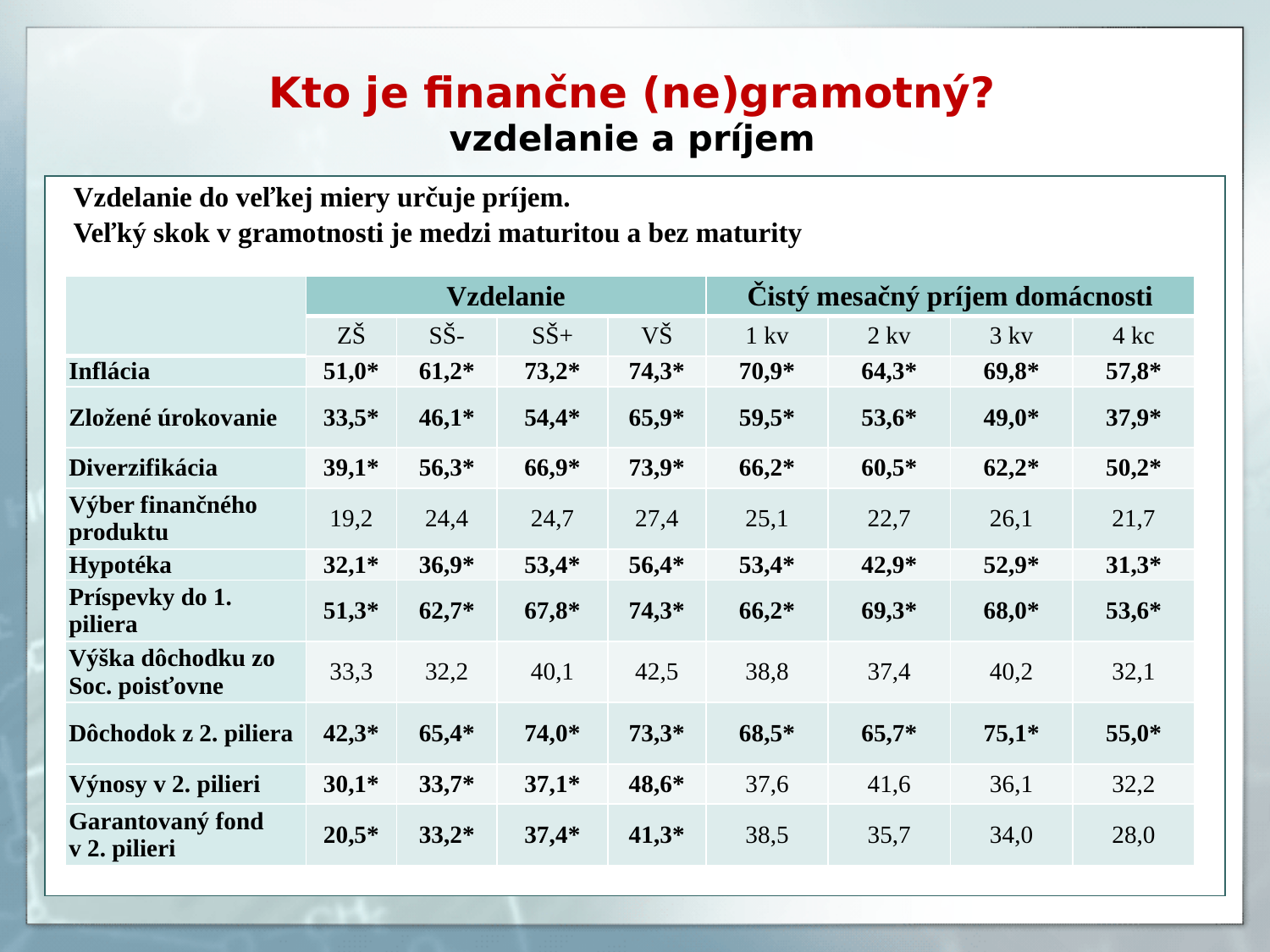

# Kto je finančne (ne)gramotný? vzdelanie a príjem
Vzdelanie do veľkej miery určuje príjem.
Veľký skok v gramotnosti je medzi maturitou a bez maturity
|  | Vzdelanie |  |  |  | Čistý mesačný príjem domácnosti |  |  |  |
| --- | --- | --- | --- | --- | --- | --- | --- | --- |
|  | ZŠ | SŠ- | SŠ+ | VŠ | 1 kv | 2 kv | 3 kv | 4 kc |
| Inflácia | 51,0\* | 61,2\* | 73,2\* | 74,3\* | 70,9\* | 64,3\* | 69,8\* | 57,8\* |
| Zložené úrokovanie | 33,5\* | 46,1\* | 54,4\* | 65,9\* | 59,5\* | 53,6\* | 49,0\* | 37,9\* |
| Diverzifikácia | 39,1\* | 56,3\* | 66,9\* | 73,9\* | 66,2\* | 60,5\* | 62,2\* | 50,2\* |
| Výber finančného produktu | 19,2 | 24,4 | 24,7 | 27,4 | 25,1 | 22,7 | 26,1 | 21,7 |
| Hypotéka | 32,1\* | 36,9\* | 53,4\* | 56,4\* | 53,4\* | 42,9\* | 52,9\* | 31,3\* |
| Príspevky do 1. piliera | 51,3\* | 62,7\* | 67,8\* | 74,3\* | 66,2\* | 69,3\* | 68,0\* | 53,6\* |
| Výška dôchodku zo Soc. poisťovne | 33,3 | 32,2 | 40,1 | 42,5 | 38,8 | 37,4 | 40,2 | 32,1 |
| Dôchodok z 2. piliera | 42,3\* | 65,4\* | 74,0\* | 73,3\* | 68,5\* | 65,7\* | 75,1\* | 55,0\* |
| Výnosy v 2. pilieri | 30,1\* | 33,7\* | 37,1\* | 48,6\* | 37,6 | 41,6 | 36,1 | 32,2 |
| Garantovaný fond v 2. pilieri | 20,5\* | 33,2\* | 37,4\* | 41,3\* | 38,5 | 35,7 | 34,0 | 28,0 |